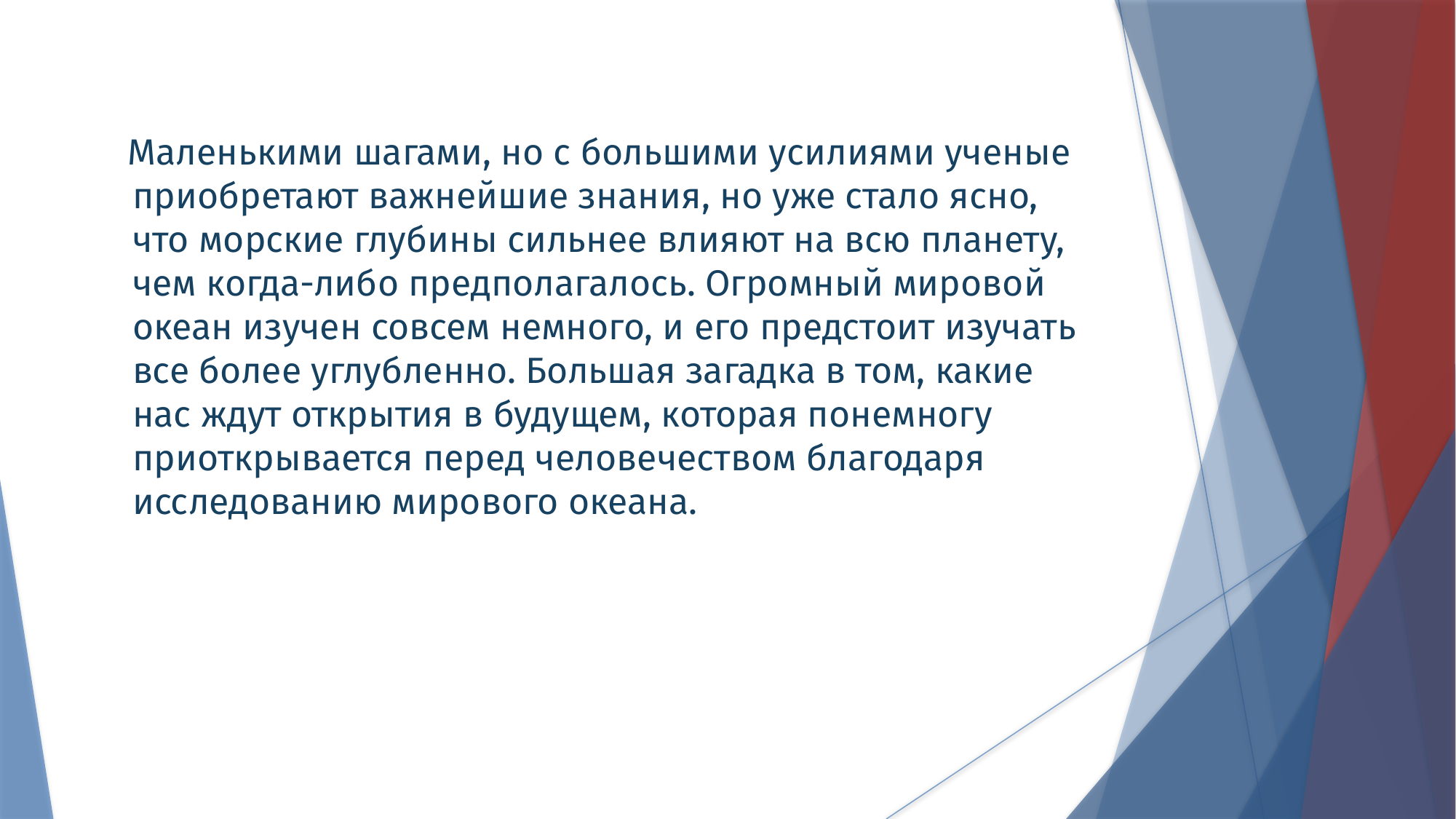

Маленькими шагами, но с большими усилиями ученые приобретают важнейшие знания, но уже стало ясно, что морские глубины сильнее влияют на всю планету, чем когда-либо предполагалось. Огромный мировой океан изучен совсем немного, и его предстоит изучать все более углубленно. Большая загадка в том, какие нас ждут открытия в будущем, которая понемногу приоткрывается перед человечеством благодаря исследованию мирового океана.